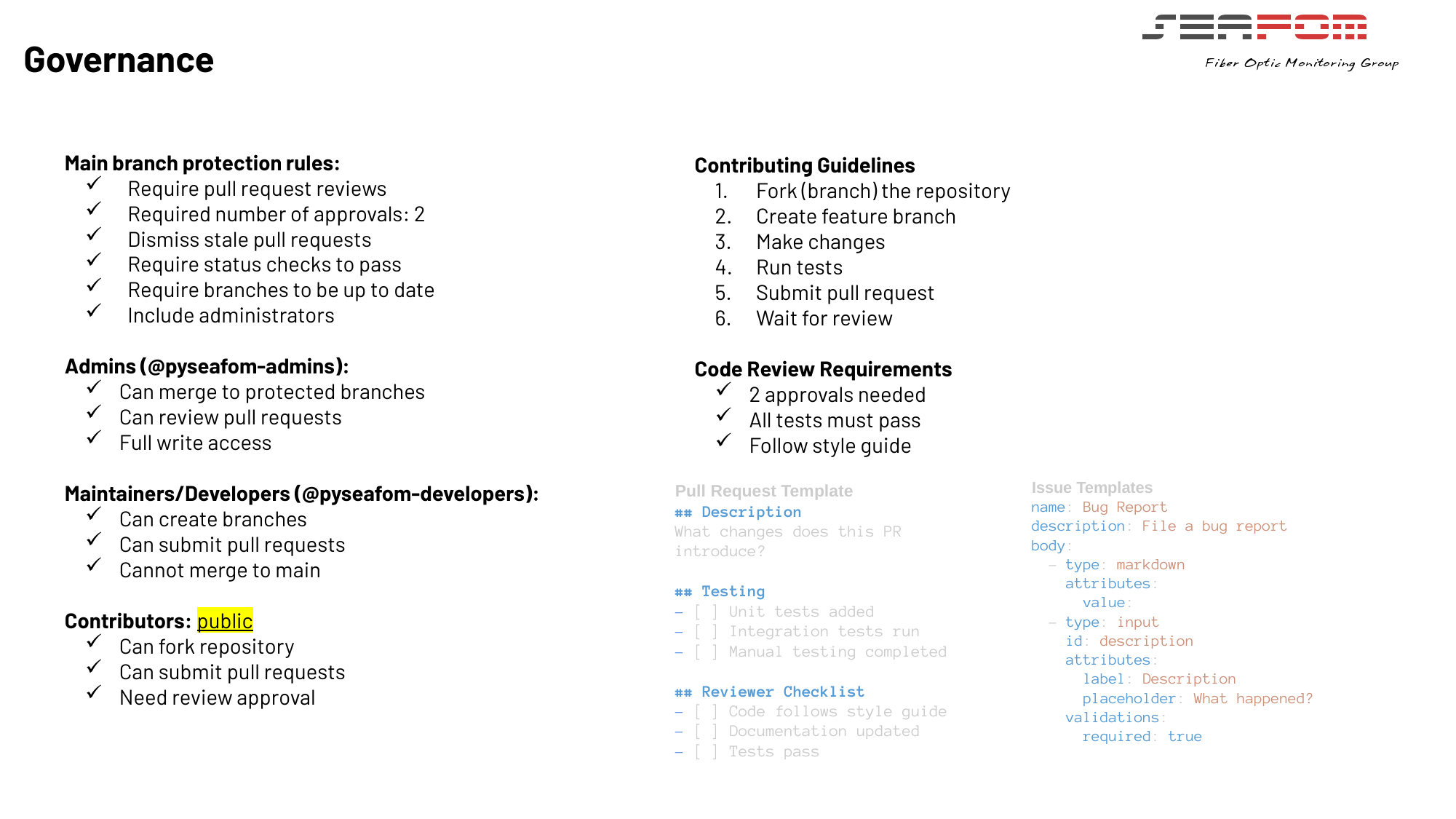

Governance
Main branch protection rules:
  Require pull request reviews
  Required number of approvals: 2
  Dismiss stale pull requests
  Require status checks to pass
  Require branches to be up to date
  Include administrators

Admins (@pyseafom-admins):
Can merge to protected branches
Can review pull requests
Full write access

Maintainers/Developers (@pyseafom-developers):
Can create branches
Can submit pull requests
Cannot merge to main
Contributors: public
Can fork repository
Can submit pull requests
Need review approval

Contributing Guidelines
Fork (branch) the repository
Create feature branch
Make changes
Run tests
Submit pull request
Wait for review
Code Review Requirements
2 approvals needed
All tests must pass
Follow style guide
Issue Templates
name: Bug Report
description: File a bug report
body:
  - type: markdown
    attributes:
      value:
  - type: input
    id: description
    attributes:
      label: Description
      placeholder: What happened?
    validations:
      required: true

Pull Request Template
## Description
What changes does this PR introduce?
## Testing
- [ ] Unit tests added
- [ ] Integration tests run
- [ ] Manual testing completed
## Reviewer Checklist
- [ ] Code follows style guide
- [ ] Documentation updated
- [ ] Tests pass